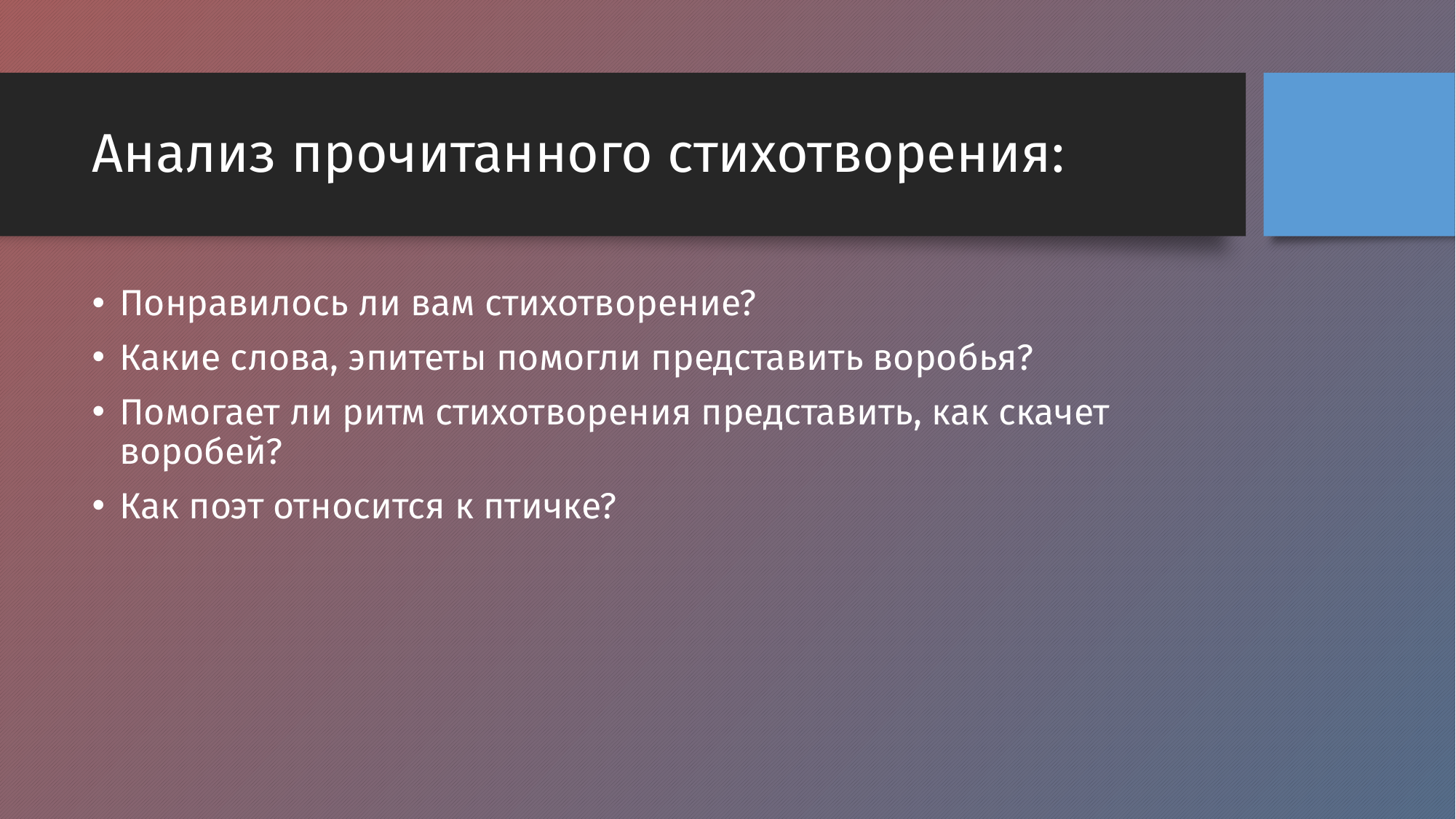

# Анализ прочитанного стихотворения:
Понравилось ли вам стихотворение?
Какие слова, эпитеты помогли представить воробья?
Помогает ли ритм стихотворения представить, как скачет воробей?
Как поэт относится к птичке?